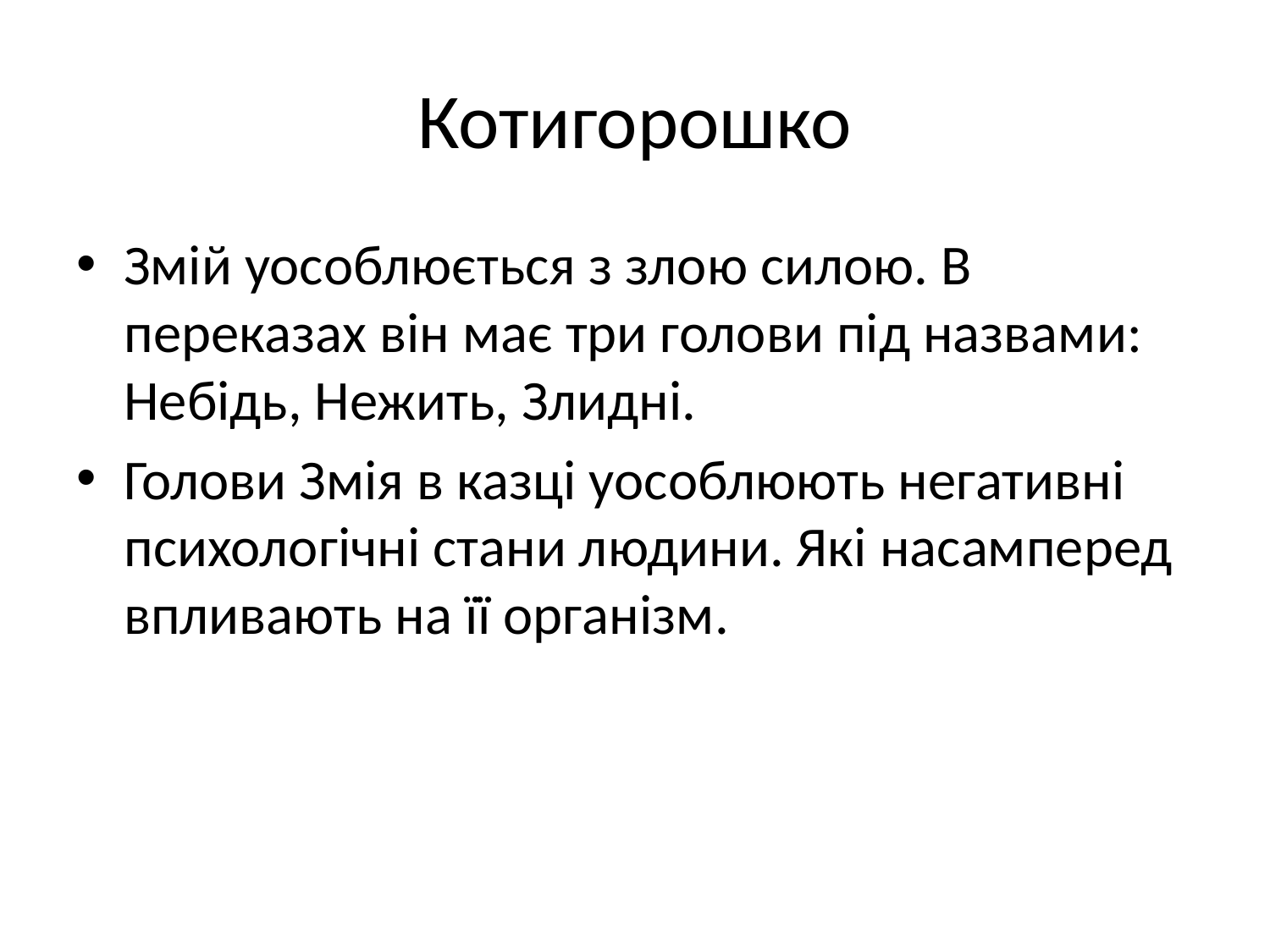

# Котигорошко
Змій уособлюється з злою силою. В переказах він має три голови під назвами: Небідь, Нежить, Злидні.
Голови Змія в казці уособлюють негативні психологічні стани людини. Які насамперед впливають на її організм.